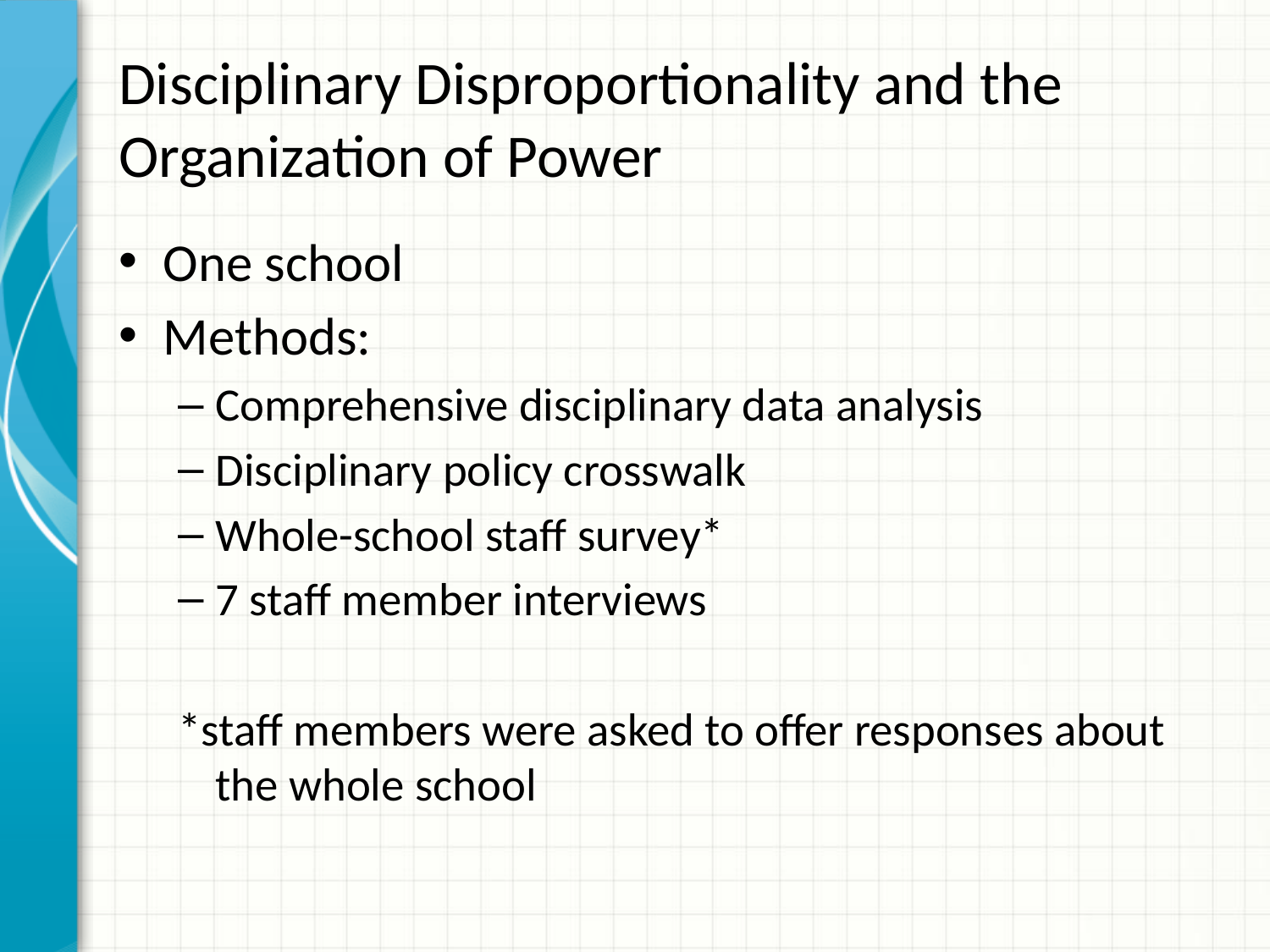

# Disciplinary Disproportionality and the Organization of Power
One school
Methods:
Comprehensive disciplinary data analysis
Disciplinary policy crosswalk
Whole-school staff survey*
7 staff member interviews

*staff members were asked to offer responses about the whole school